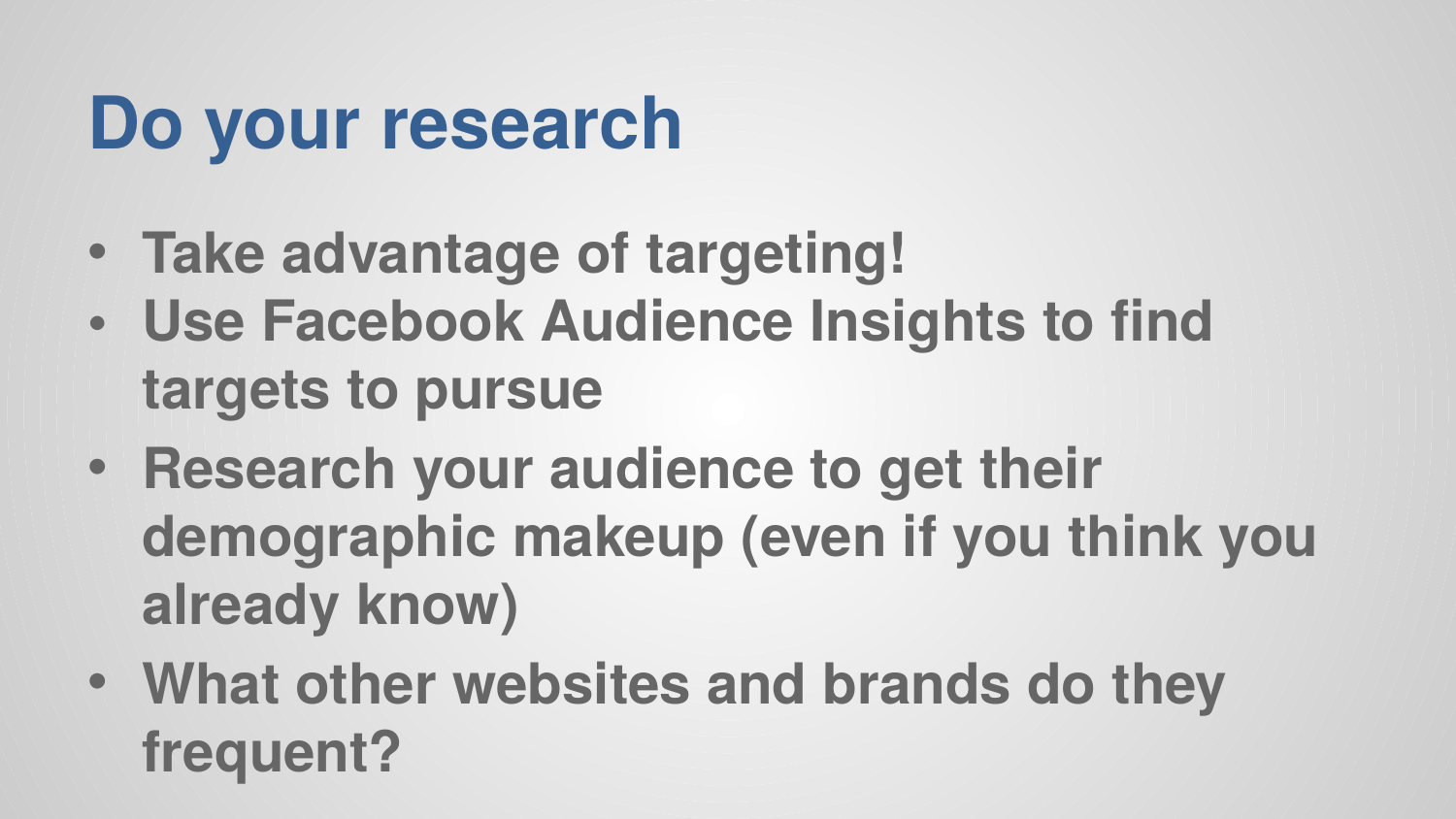

# Do your research
Take advantage of targeting!
Use Facebook Audience Insights to find targets to pursue
Research your audience to get their demographic makeup (even if you think you already know)
What other websites and brands do they frequent?